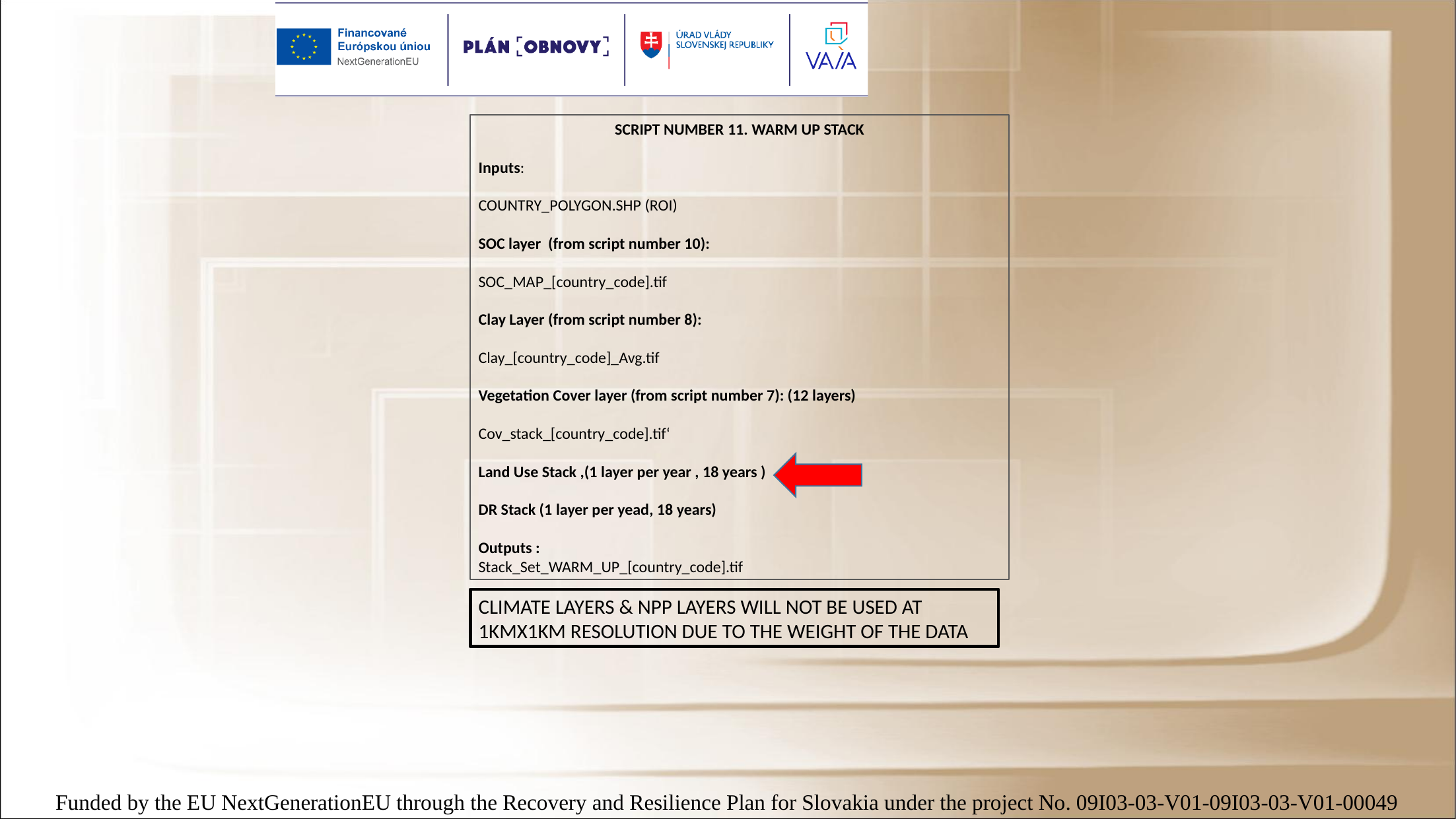

SCRIPT NUMBER 11. WARM UP STACK

Inputs:

COUNTRY_POLYGON.SHP (ROI)

SOC layer  (from script number 10):

SOC_MAP_[country_code].tif

Clay Layer (from script number 8):

Clay_[country_code]_Avg.tif

Vegetation Cover layer (from script number 7): (12 layers)

Cov_stack_[country_code].tif‘

Land Use Stack ,(1 layer per year , 18 years )

DR Stack (1 layer per yead, 18 years)

Outputs :
Stack_Set_WARM_UP_[country_code].tif

CLIMATE LAYERS & NPP LAYERS WILL NOT BE USED AT 1KMX1KM RESOLUTION DUE TO THE WEIGHT OF THE DATA